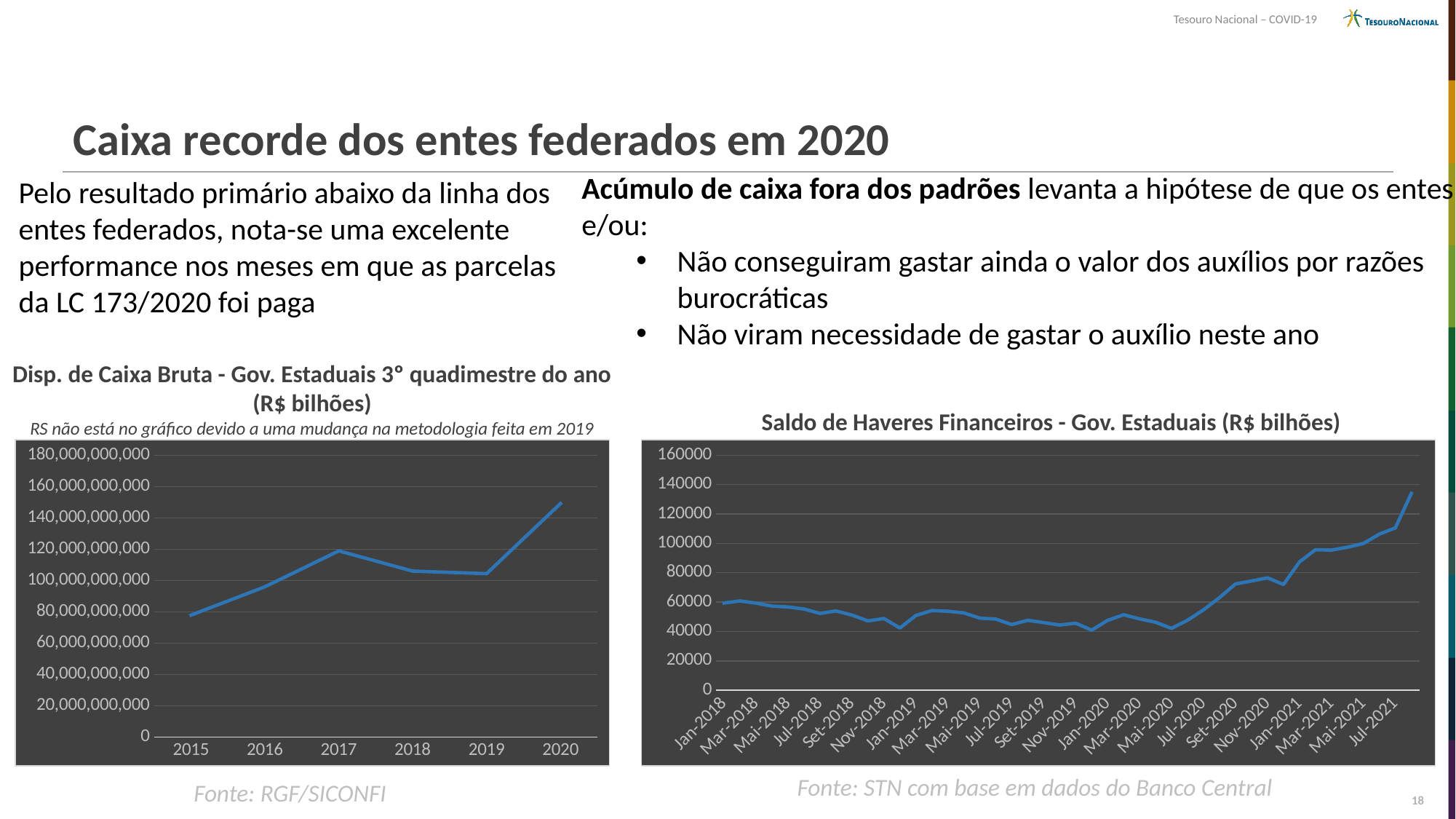

Tesouro Nacional – COVID-19
# Caixa recorde dos entes federados em 2020
Acúmulo de caixa fora dos padrões levanta a hipótese de que os entes e/ou:
Não conseguiram gastar ainda o valor dos auxílios por razões burocráticas
Não viram necessidade de gastar o auxílio neste ano
Pelo resultado primário abaixo da linha dos entes federados, nota-se uma excelente performance nos meses em que as parcelas da LC 173/2020 foi paga
Disp. de Caixa Bruta - Gov. Estaduais 3º quadimestre do ano (R$ bilhões)
RS não está no gráfico devido a uma mudança na metodologia feita em 2019
Saldo de Haveres Financeiros - Gov. Estaduais (R$ bilhões)

### Chart

| Category | Disponibilidade de caixa bruta |
|---|---|
| 2015 | 77816859270.49 |
| 2016 | 95958563500.31001 |
| 2017 | 118869739478.26999 |
| 2018 | 105953550499.79001 |
| 2019 | 104345050042.15 |
| 2020 | 149104741851.27 |

### Chart

| Category |  |
|---|---|
| Jan-2018 | 59350.32778410015 |
| Fev-2018 | 60783.49589260995 |
| Mar-2018 | 59271.47924936002 |
| Abr-2018 | 57218.54964843007 |
| Mai-2018 | 56661.724847599915 |
| Jun-2018 | 55266.71155616878 |
| Jul-2018 | 52302.29118828884 |
| Ago-2018 | 53965.639908466495 |
| Set-2018 | 51172.96242899009 |
| Out-2018 | 47154.14637879 |
| Nov-2018 | 48808.53826467787 |
| Dez-2018 | 42336.51698119788 |
| Jan-2019 | 50875.47494911007 |
| Fev-2019 | 54219.9269612501 |
| Mar-2019 | 53775.08597334257 |
| Abr-2019 | 52646.47107350275 |
| Mai-2019 | 49083.991719855 |
| Jun-2019 | 48420.44928931499 |
| Jul-2019 | 44674.99128995494 |
| Ago-2019 | 47615.52626083519 |
| Set-2019 | 46027.39882341505 |
| Out-2019 | 44381.500184245 |
| Nov-2019 | 45612.752540404865 |
| Dez-2019 | 40865.72864532854 |
| Jan-2020 | 47563.83948722858 |
| Fev-2020 | 51379.272112308514 |
| Mar-2020 | 48576.1100059086 |
| Abr-2020 | 46261.09650908142 |
| Mai-2020 | 42098.00617139143 |
| Jun-2020 | 47663.69015336147 |
| Jul-2020 | 54740.29311417139 |
| Ago-2020 | 63082.49370561134 |
| Set-2020 | 72367.67394464149 |
| Out-2020 | 74345.94569338133 |
| Nov-2020 | 76491.72566311147 |
| Dez-2020 | 71956.72006483158 |
| Jan-2021 | 87330.38448040147 |
| Fev-2021 | 95619.05355088155 |
| Mar-2021 | 95393.07757213149 |
| Abr-2021 | 97333.9115199316 |
| Mai-2021 | 99891.29896579176 |
| Jun-2021 | 106235.24525698717 |
| Jul-2021 | 110514.53479554213 |
| Ago-2021 | 133987.0314985022 |
Fonte: STN com base em dados do Banco Central
Fonte: RGF/SICONFI
18